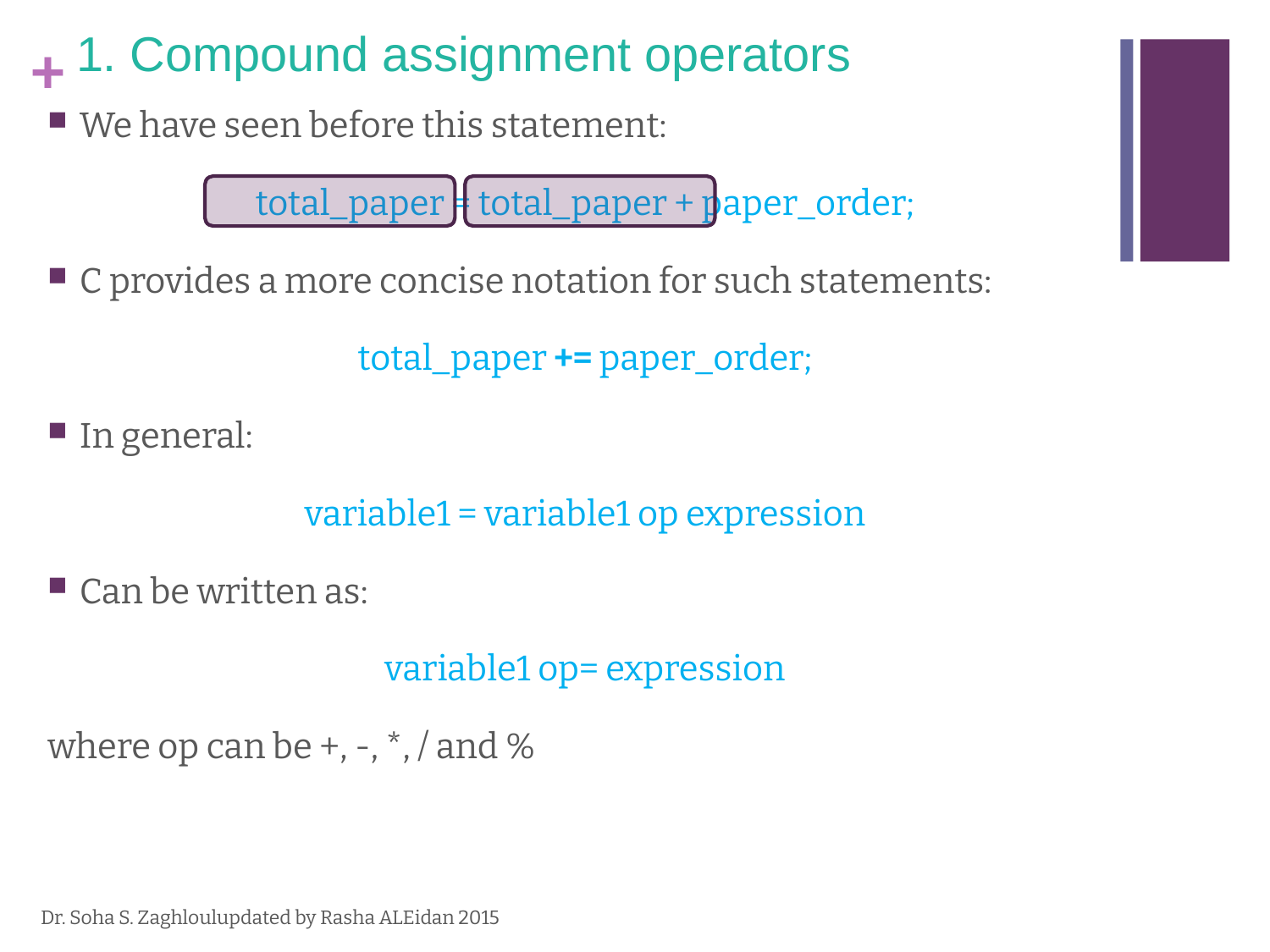

# 1. Compound assignment operators
We have seen before this statement:
total_paper = total_paper + paper_order;
C provides a more concise notation for such statements:
total_paper += paper_order;
In general:
variable1 = variable1 op expression
Can be written as:
variable1 op= expression
where op can be +, -, *, / and %

Dr. Soha S. Zaghloul			updated by Rasha ALEidan 2015